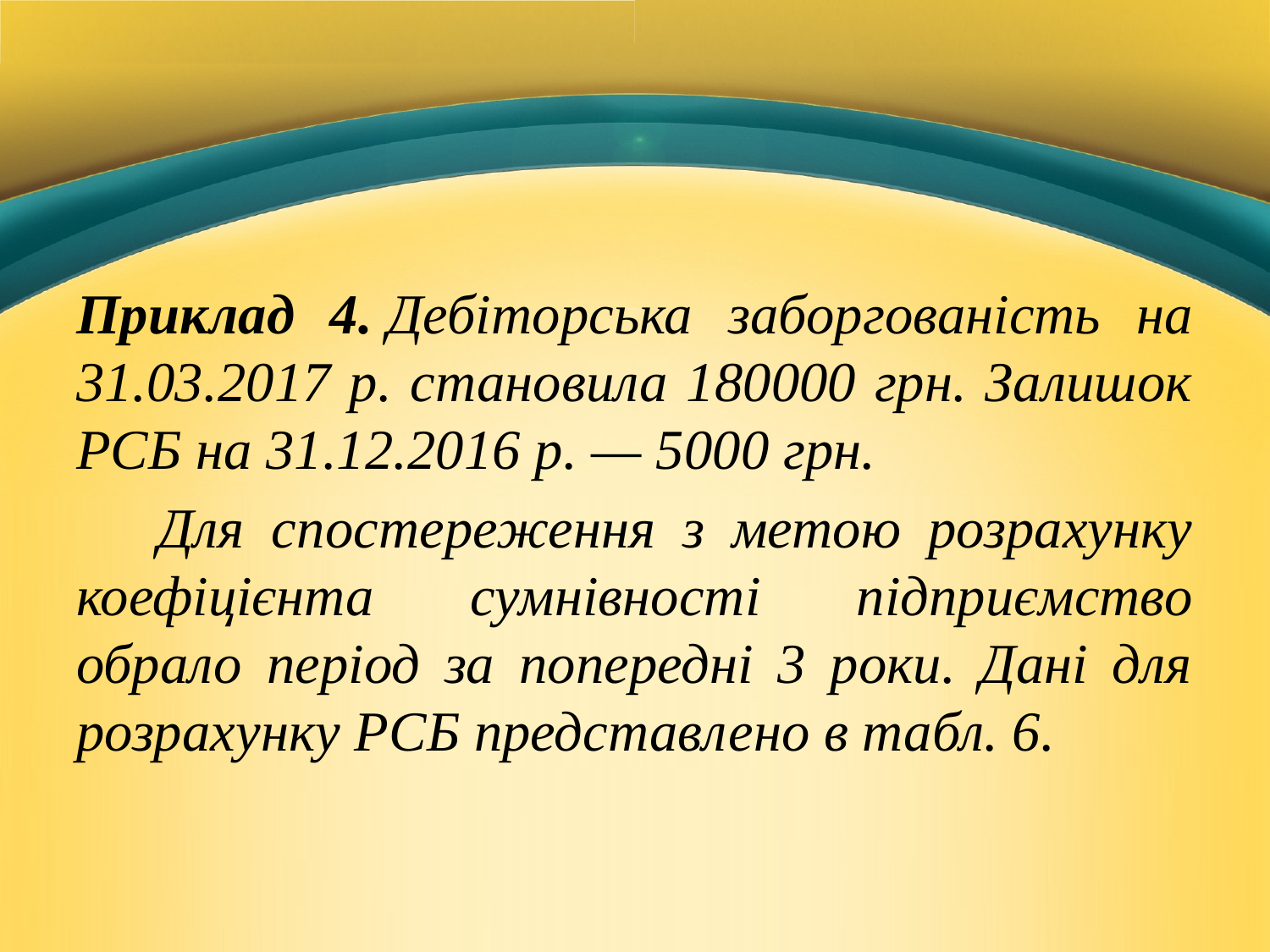

#
Приклад 4. Дебіторська заборгованість на 31.03.2017 р. становила 180000 грн. Залишок РСБ на 31.12.2016 р. — 5000 грн.
   Для спостереження з метою розрахунку коефіцієнта сумнівності підприємство обрало період за попередні 3 роки. Дані для розрахунку РСБ представлено в табл. 6.